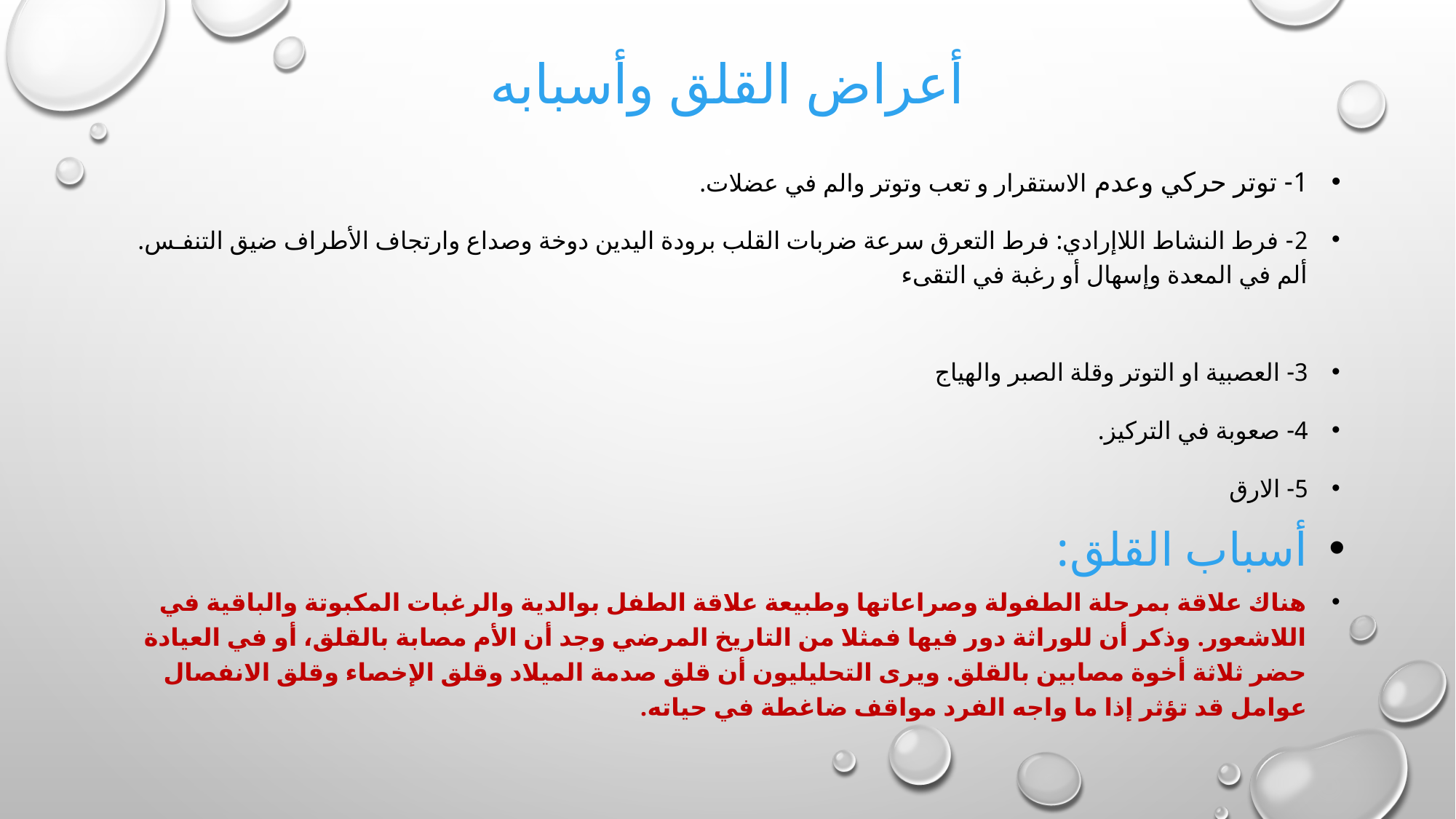

# أعراض القلق وأسبابه
1- توتر حركي وعدم الاستقرار و تعب وتوتر والم في عضلات.

2- فرط النشاط اللاإرادي: فرط التعرق سرعة ضربات القلب برودة اليدين دوخة وصداع وارتجاف الأطراف ضيق التنفـس. ألم في المعدة وإسهال أو رغبة في التقىء

3- العصبية او التوتر وقلة الصبر والهياج

4- صعوبة في التركيز.

5- الارق
أسباب القلق:
هناك علاقة بمرحلة الطفولة وصراعاتها وطبيعة علاقة الطفل بوالدية والرغبات المكبوتة والباقية في اللاشعور. وذكر أن للوراثة دور فيها فمثلا من التاريخ المرضي وجد أن الأم مصابة بالقلق، أو في العيادة حضر ثلاثة أخوة مصابين بالقلق. ويرى التحليليون أن قلق صدمة الميلاد وقلق الإخصاء وقلق الانفصال عوامل قد تؤثر إذا ما واجه الفرد مواقف ضاغطة في حياته.